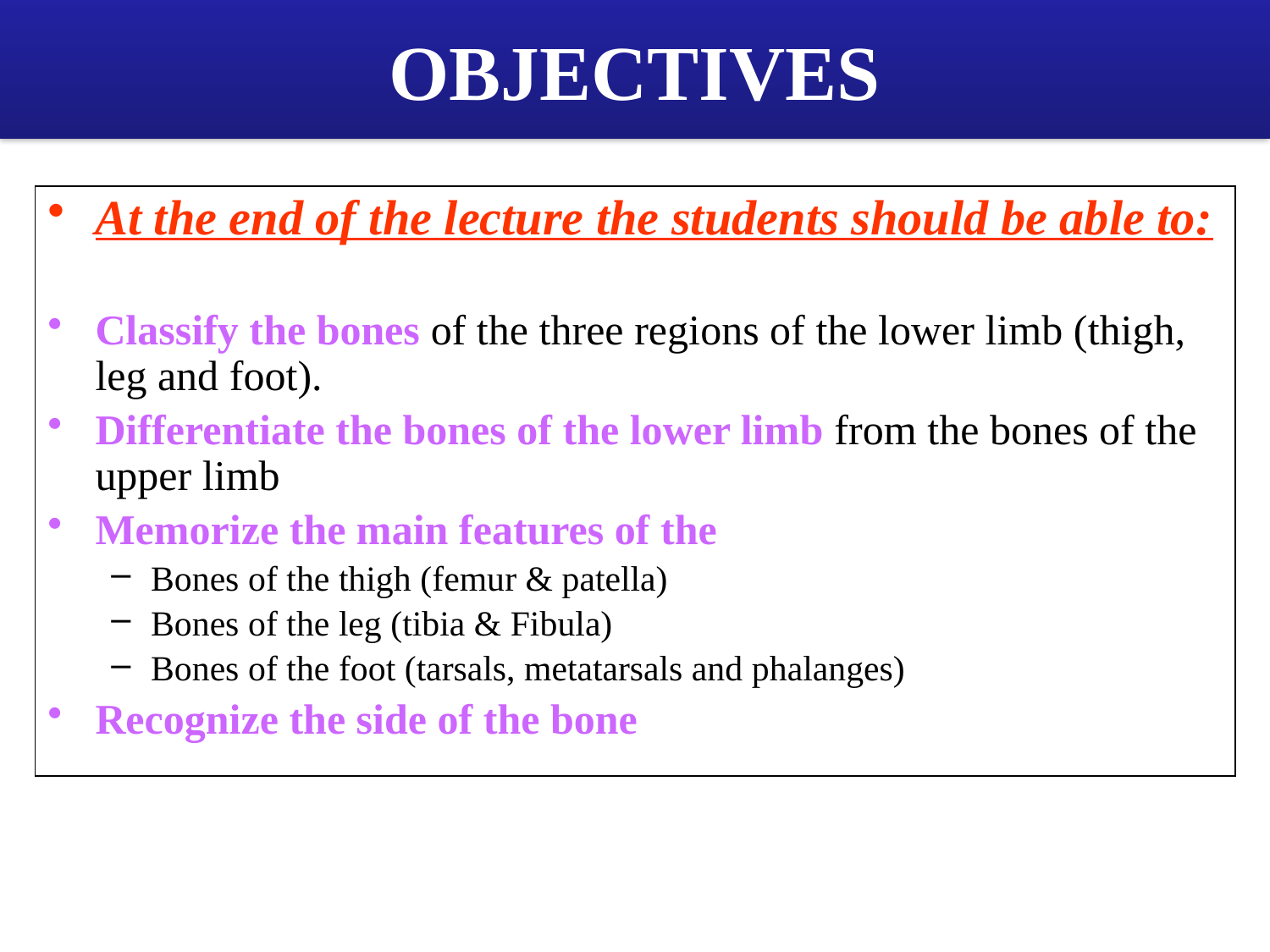

OBJECTIVES
At the end of the lecture the students should be able to:

Classify the bones of the three regions of the lower limb (thigh, leg and foot).
Differentiate the bones of the lower limb from the bones of the upper limb
Memorize the main features of the
Bones of the thigh (femur & patella)
Bones of the leg (tibia & Fibula)
Bones of the foot (tarsals, metatarsals and phalanges)
Recognize the side of the bone